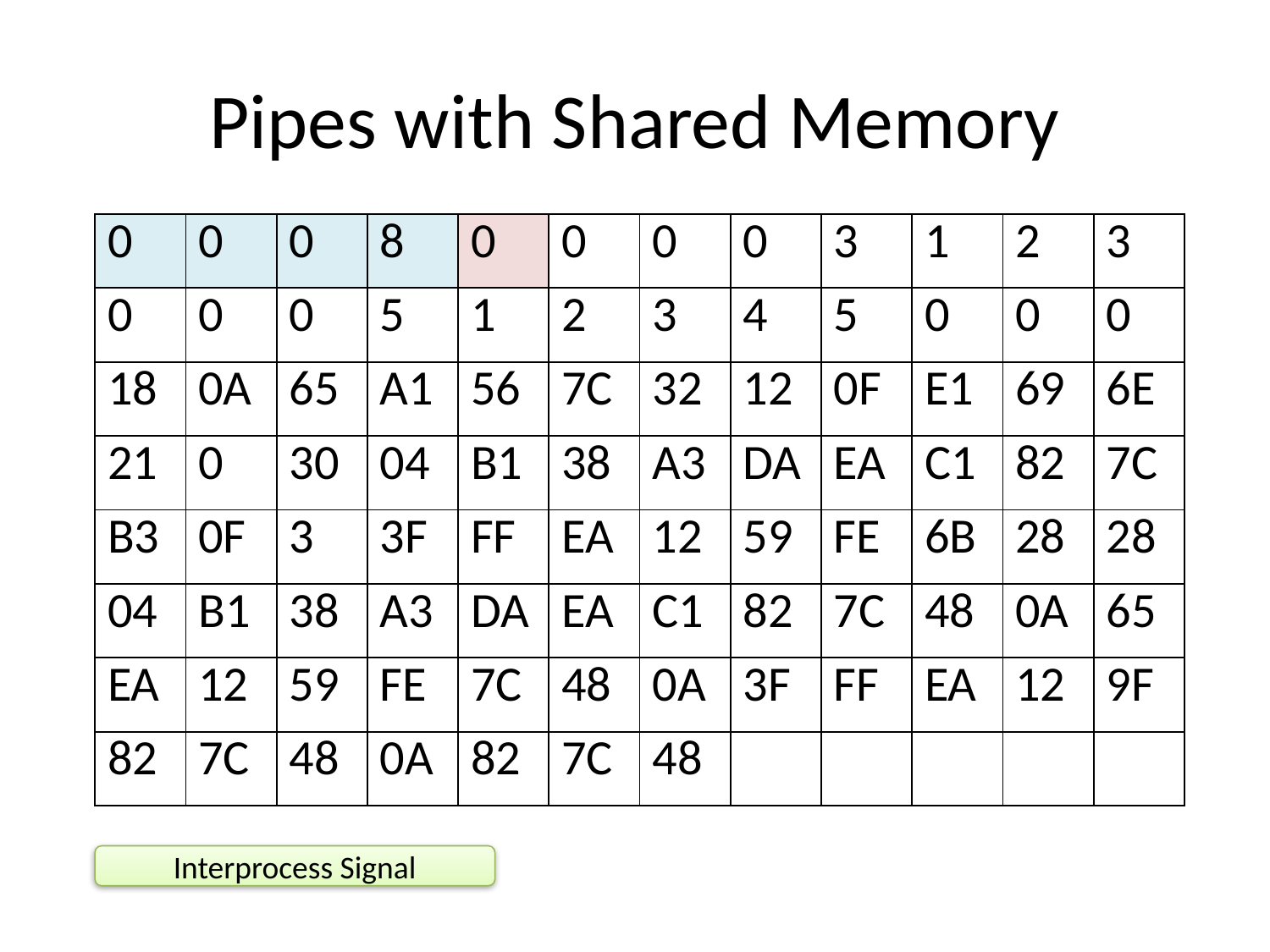

# Pipes with Shared Memory
| 0 | 0 | 0 | 8 | 0 | 0 | 0 | 0 | 3 | 1 | 2 | 3 |
| --- | --- | --- | --- | --- | --- | --- | --- | --- | --- | --- | --- |
| 0 | 0 | 0 | 5 | 1 | 2 | 3 | 4 | 5 | 0 | 0 | 0 |
| 18 | 0A | 65 | A1 | 56 | 7C | 32 | 12 | 0F | E1 | 69 | 6E |
| 21 | 0 | 30 | 04 | B1 | 38 | A3 | DA | EA | C1 | 82 | 7C |
| B3 | 0F | 3 | 3F | FF | EA | 12 | 59 | FE | 6B | 28 | 28 |
| 04 | B1 | 38 | A3 | DA | EA | C1 | 82 | 7C | 48 | 0A | 65 |
| EA | 12 | 59 | FE | 7C | 48 | 0A | 3F | FF | EA | 12 | 9F |
| 82 | 7C | 48 | 0A | 82 | 7C | 48 |  |  |  |  |  |
Interprocess Signal